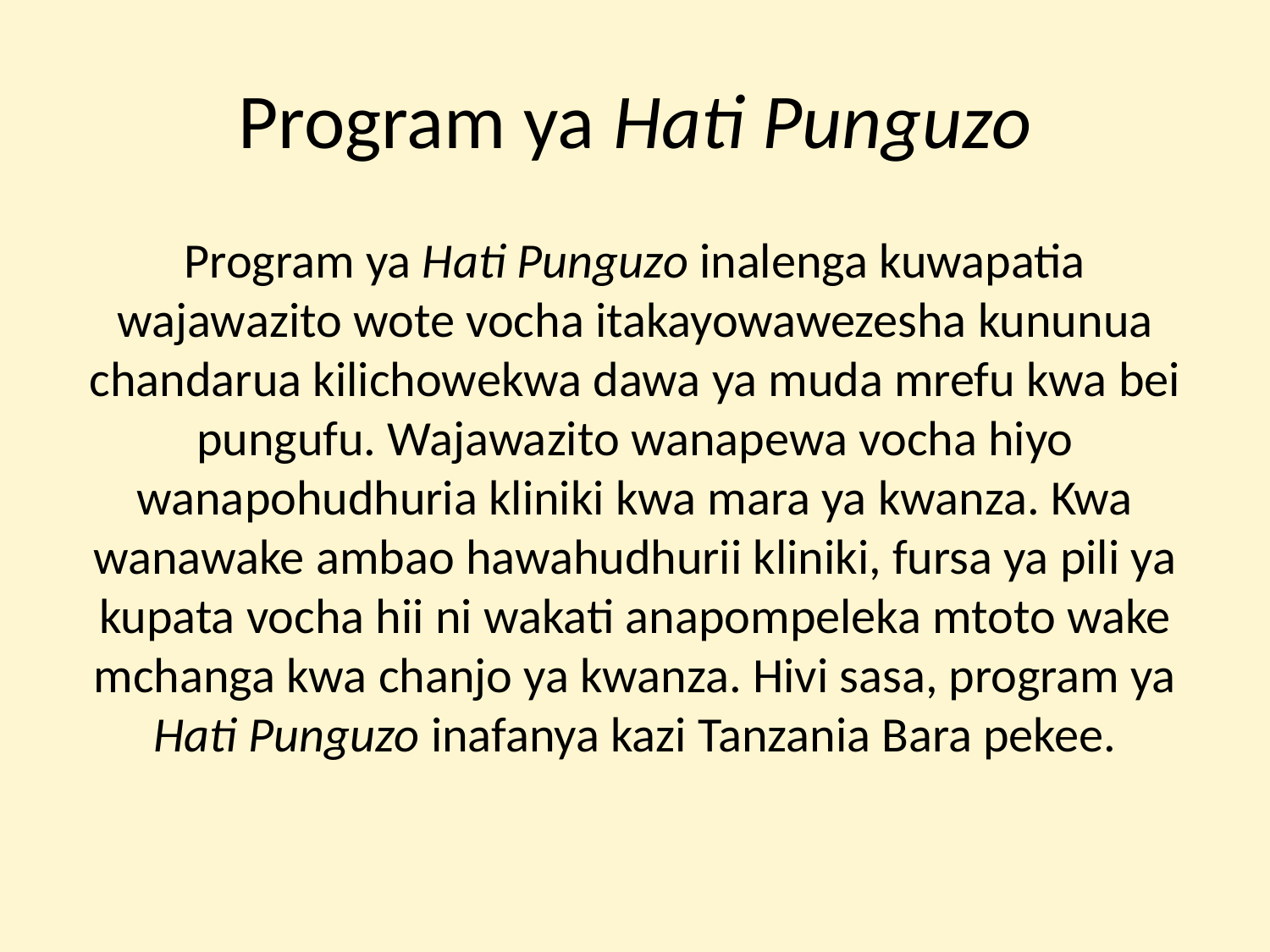

# Program ya Hati Punguzo
Program ya Hati Punguzo inalenga kuwapatia wajawazito wote vocha itakayowawezesha kununua chandarua kilichowekwa dawa ya muda mrefu kwa bei pungufu. Wajawazito wanapewa vocha hiyo wanapohudhuria kliniki kwa mara ya kwanza. Kwa wanawake ambao hawahudhurii kliniki, fursa ya pili ya kupata vocha hii ni wakati anapompeleka mtoto wake mchanga kwa chanjo ya kwanza. Hivi sasa, program ya Hati Punguzo inafanya kazi Tanzania Bara pekee.